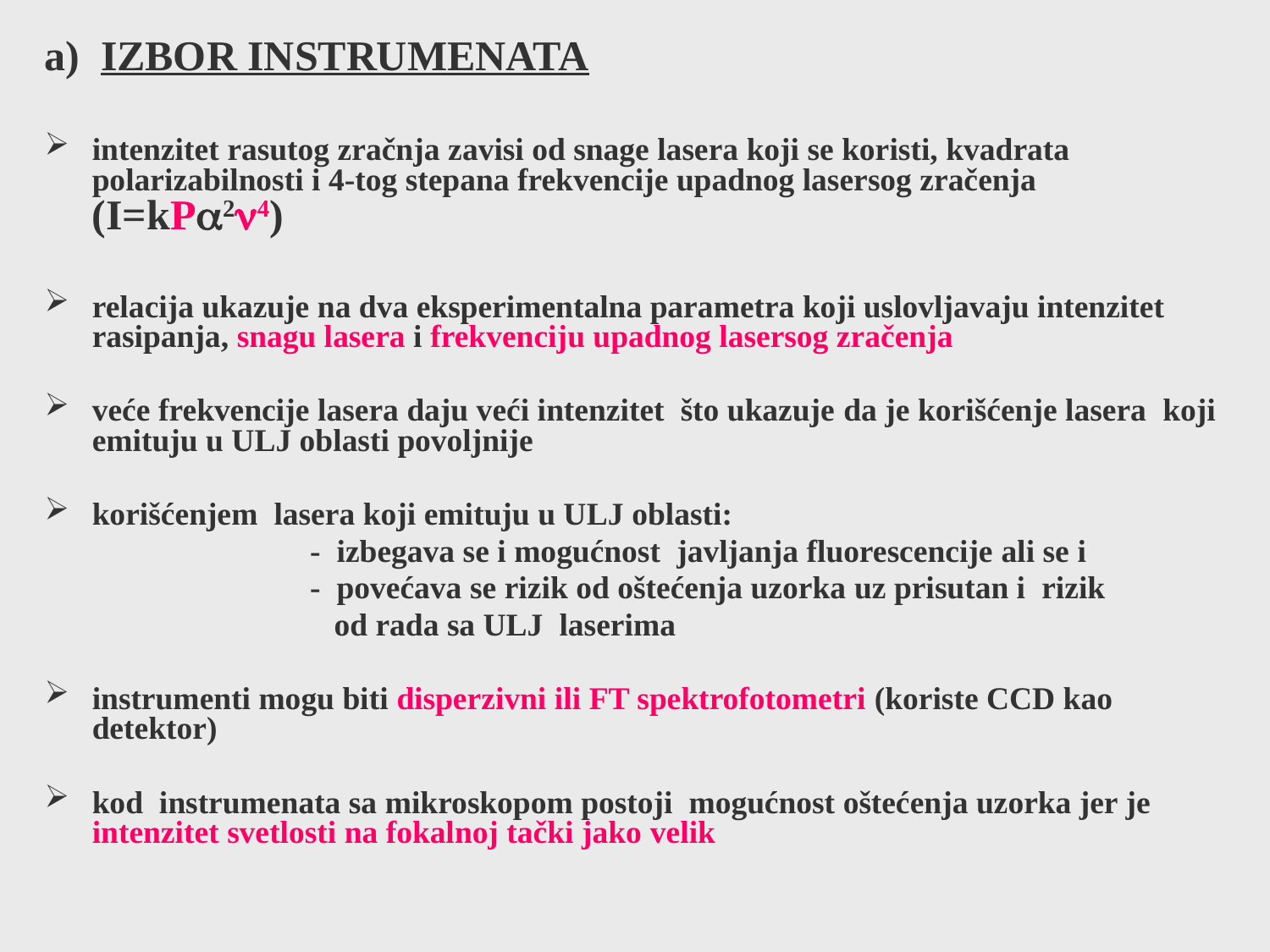

a)  IZBOR INSTRUMENATA

intenzitet rasutog zračnja zavisi od snage lasera koji se koristi, kvadrata   polarizabilnosti i 4-tog stepana frekvencije upadnog lasersog zračenja (I=kPα2ν4)

relacija ukazuje na dva eksperimentalna parametra koji uslovljavaju intenzitet   rasipanja, snagu lasera i frekvenciju upadnog lasersog zračenja

veće frekvencije lasera daju veći intenzitet  što ukazuje da je korišćenje lasera  koji emituju u ULJ oblasti povoljnije

korišćenjem  lasera koji emituju u ULJ oblasti:
                                 -  izbegava se i mogućnost  javljanja fluorescencije ali se i
                                 -  povećava se rizik od oštećenja uzorka uz prisutan i  rizik
                                    od rada sa ULJ  laserima

instrumenti mogu biti disperzivni ili FT spektrofotometri (koriste CCD kao    detektor)

kod  instrumenata sa mikroskopom postoji  mogućnost oštećenja uzorka jer je    intenzitet svetlosti na fokalnoj tački jako velik